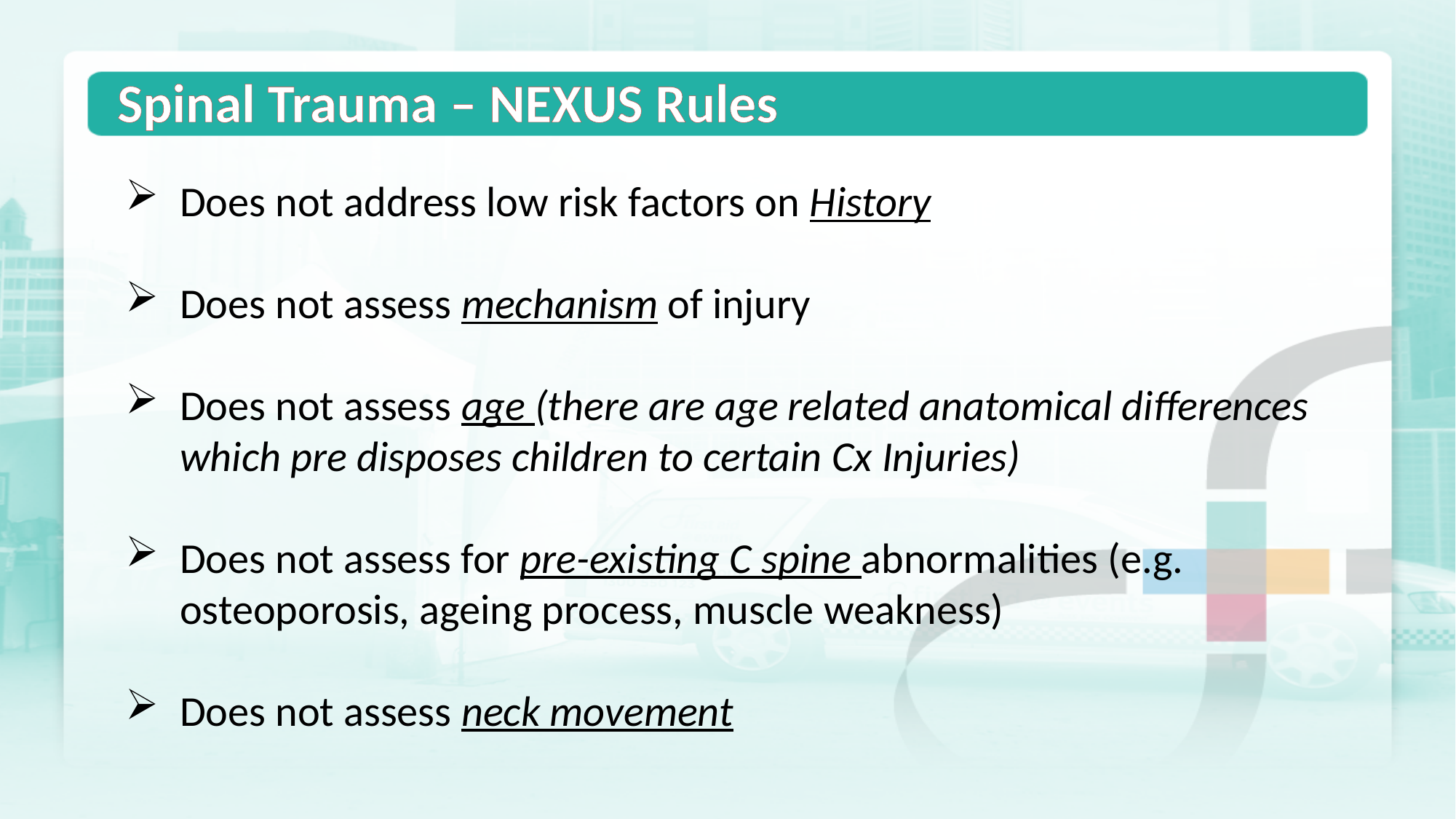

Spinal Trauma – NEXUS Rules

Does not address low risk factors on History

Does not assess mechanism of injury

Does not assess age (there are age related anatomical differences which pre disposes children to certain Cx Injuries)

Does not assess for pre-existing C spine abnormalities (e.g. osteoporosis, ageing process, muscle weakness)

Does not assess neck movement